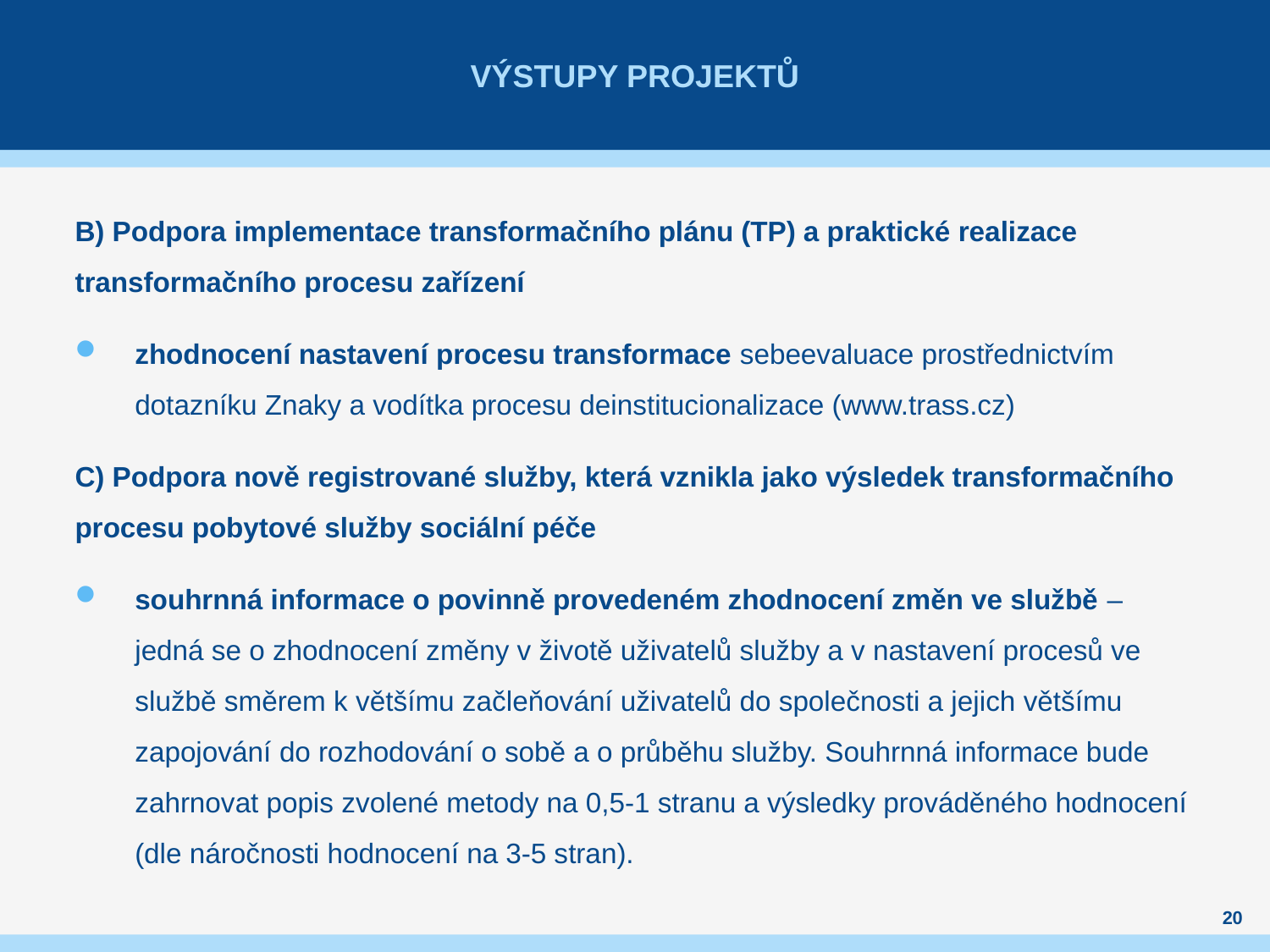

# Výstupy projektů
B) Podpora implementace transformačního plánu (TP) a praktické realizace transformačního procesu zařízení
zhodnocení nastavení procesu transformace sebeevaluace prostřednictvím dotazníku Znaky a vodítka procesu deinstitucionalizace (www.trass.cz)
C) Podpora nově registrované služby, která vznikla jako výsledek transformačního   procesu pobytové služby sociální péče
souhrnná informace o povinně provedeném zhodnocení změn ve službě – jedná se o zhodnocení změny v životě uživatelů služby a v nastavení procesů ve službě směrem k většímu začleňování uživatelů do společnosti a jejich většímu zapojování do rozhodování o sobě a o průběhu služby. Souhrnná informace bude zahrnovat popis zvolené metody na 0,5-1 stranu a výsledky prováděného hodnocení (dle náročnosti hodnocení na 3-5 stran).

20